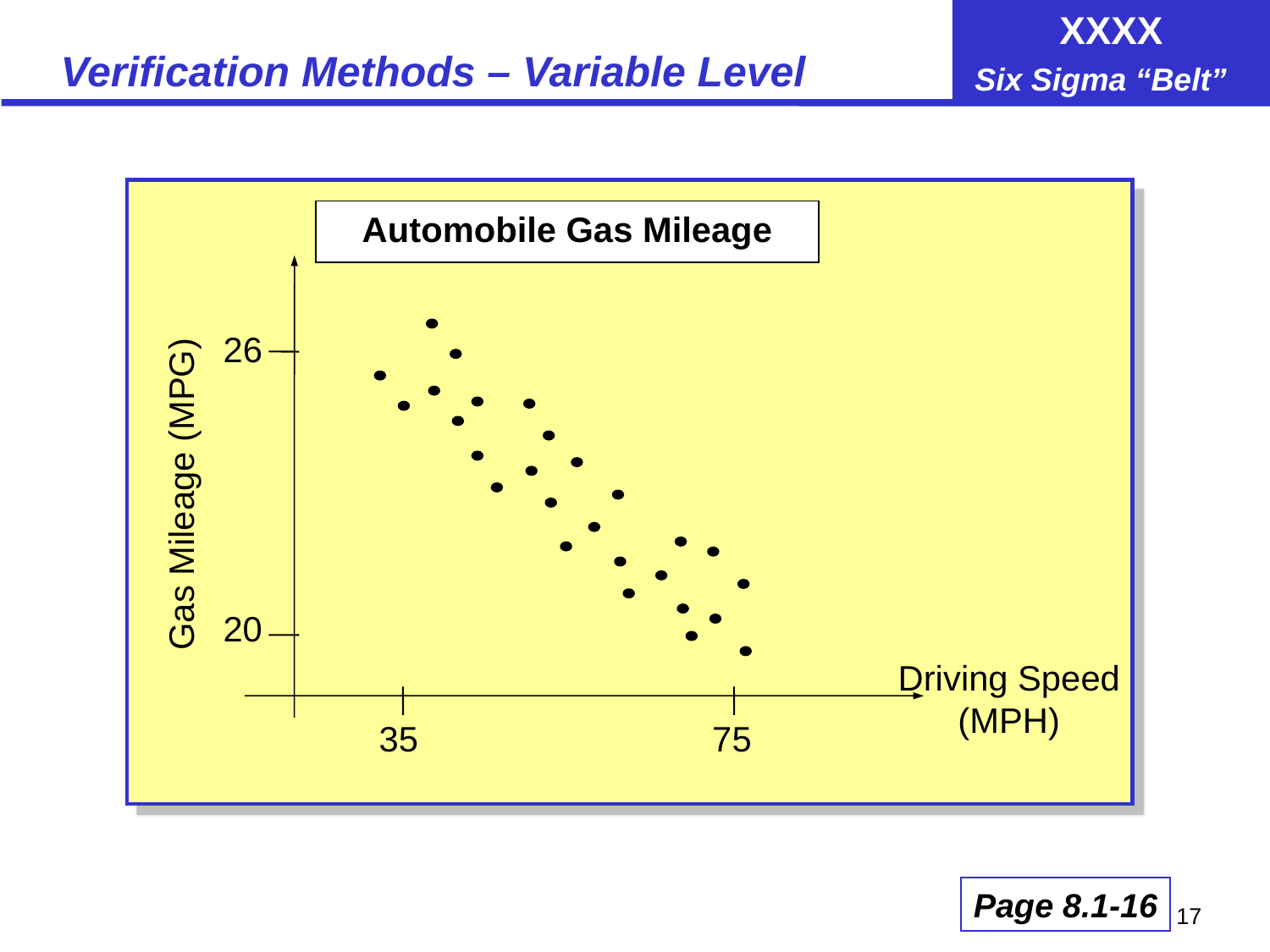

# Verification Methods – Variable Level

Automobile Gas Mileage

26

Gas Mileage (MPG)
20

Driving Speed
(MPH)

35
75
Page 8.1-16